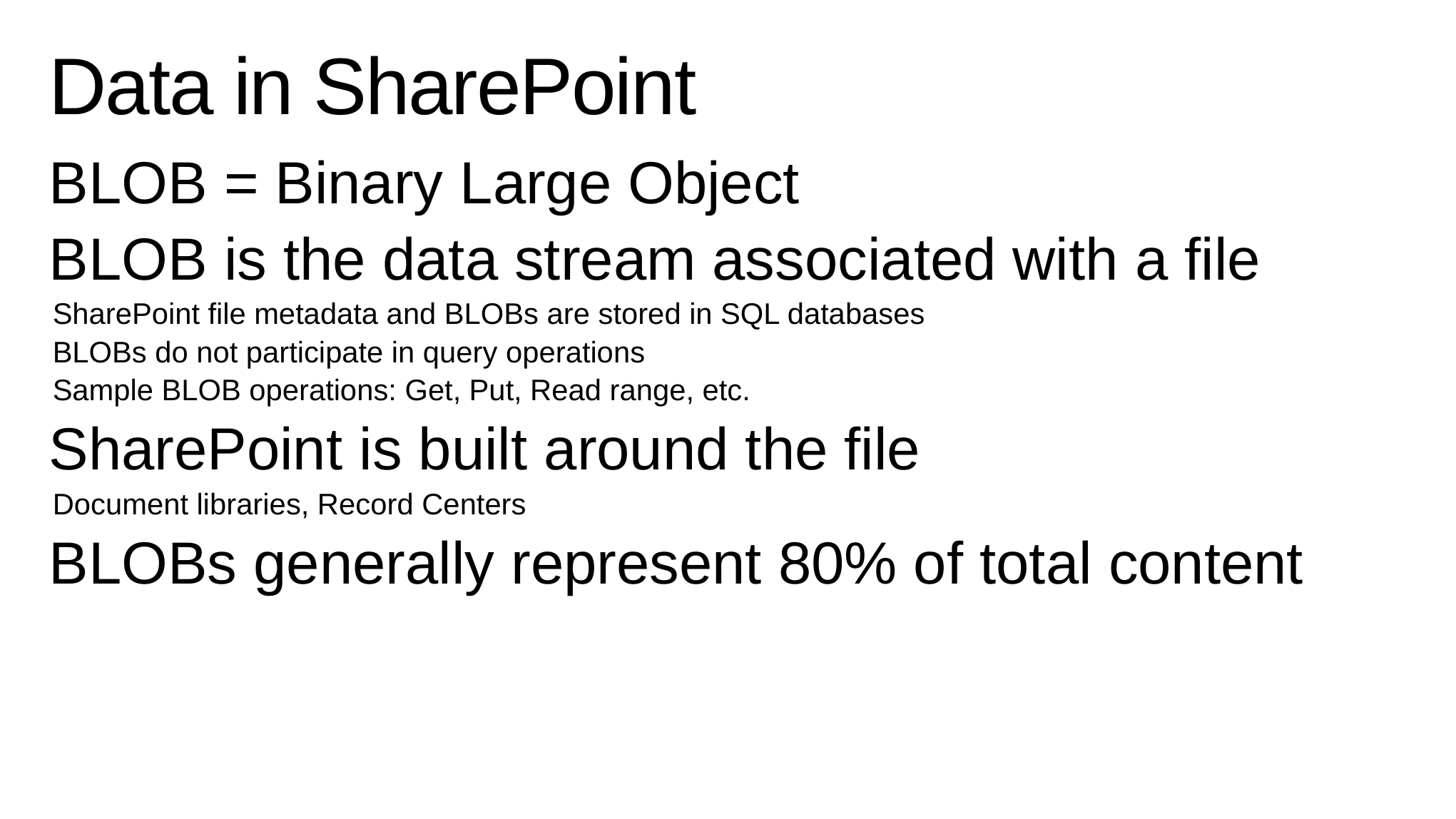

# Data in SharePoint
BLOB = Binary Large Object
BLOB is the data stream associated with a file
SharePoint file metadata and BLOBs are stored in SQL databases
BLOBs do not participate in query operations
Sample BLOB operations: Get, Put, Read range, etc.
SharePoint is built around the file
Document libraries, Record Centers
BLOBs generally represent 80% of total content